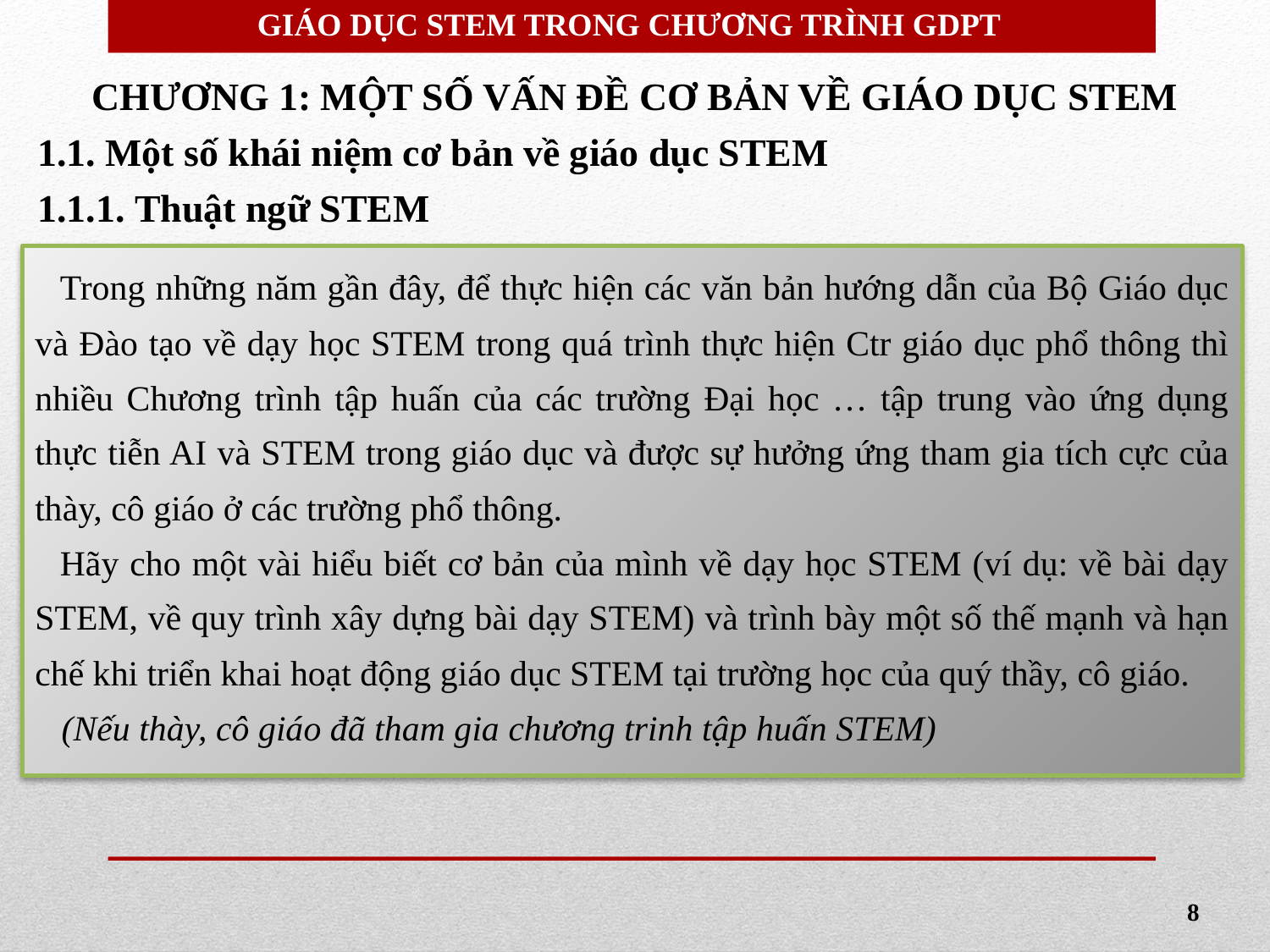

GIÁO DỤC STEM TRONG CHƯƠNG TRÌNH GDPT
CHƯƠNG 1: MỘT SỐ VẤN ĐỀ CƠ BẢN VỀ GIÁO DỤC STEM
1.1. Một số khái niệm cơ bản về giáo dục STEM
1.1.1. Thuật ngữ STEM

	Trong những năm gần đây, để thực hiện các văn bản hướng dẫn của Bộ Giáo dục và Đào tạo về dạy học STEM trong quá trình thực hiện Ctr giáo dục phổ thông thì nhiều Chương trình tập huấn của các trường Đại học … tập trung vào ứng dụng thực tiễn AI và STEM trong giáo dục và được sự hưởng ứng tham gia tích cực của thày, cô giáo ở các trường phổ thông.
	Hãy cho một vài hiểu biết cơ bản của mình về dạy học STEM (ví dụ: về bài dạy STEM, về quy trình xây dựng bài dạy STEM) và trình bày một số thế mạnh và hạn chế khi triển khai hoạt động giáo dục STEM tại trường học của quý thầy, cô giáo.
   (Nếu thày, cô giáo đã tham gia chương trinh tập huấn STEM)

8